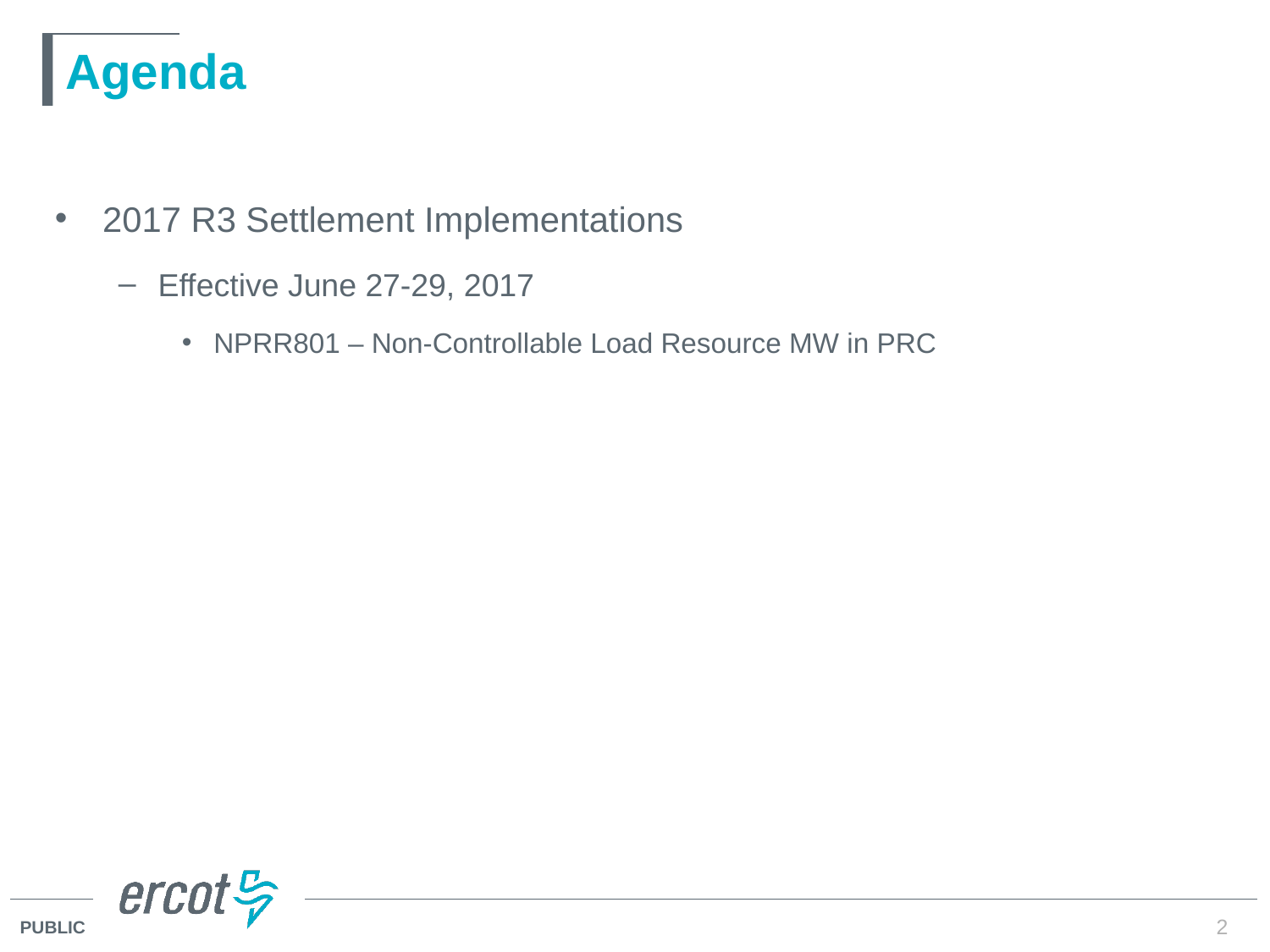

# Agenda
2017 R3 Settlement Implementations
Effective June 27-29, 2017
NPRR801 – Non-Controllable Load Resource MW in PRC
2